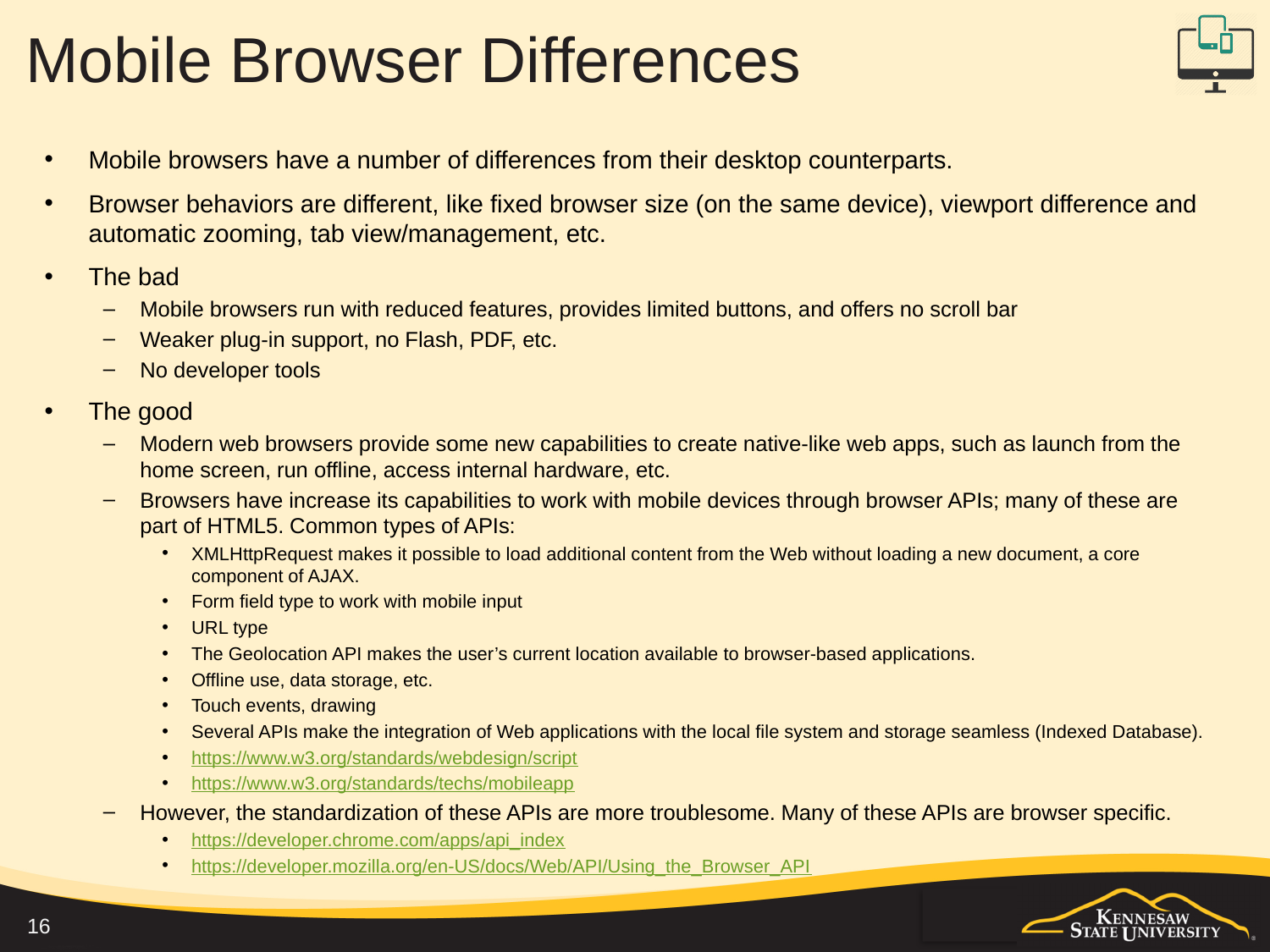

# Mobile Browser Differences
Mobile browsers have a number of differences from their desktop counterparts.
Browser behaviors are different, like fixed browser size (on the same device), viewport difference and automatic zooming, tab view/management, etc.
The bad
Mobile browsers run with reduced features, provides limited buttons, and offers no scroll bar
Weaker plug-in support, no Flash, PDF, etc.
No developer tools
The good
Modern web browsers provide some new capabilities to create native-like web apps, such as launch from the home screen, run offline, access internal hardware, etc.
Browsers have increase its capabilities to work with mobile devices through browser APIs; many of these are part of HTML5. Common types of APIs:
XMLHttpRequest makes it possible to load additional content from the Web without loading a new document, a core component of AJAX.
Form field type to work with mobile input
URL type
The Geolocation API makes the user’s current location available to browser-based applications.
Offline use, data storage, etc.
Touch events, drawing
Several APIs make the integration of Web applications with the local file system and storage seamless (Indexed Database).
https://www.w3.org/standards/webdesign/script
https://www.w3.org/standards/techs/mobileapp
However, the standardization of these APIs are more troublesome. Many of these APIs are browser specific.
https://developer.chrome.com/apps/api_index
https://developer.mozilla.org/en-US/docs/Web/API/Using_the_Browser_API
16